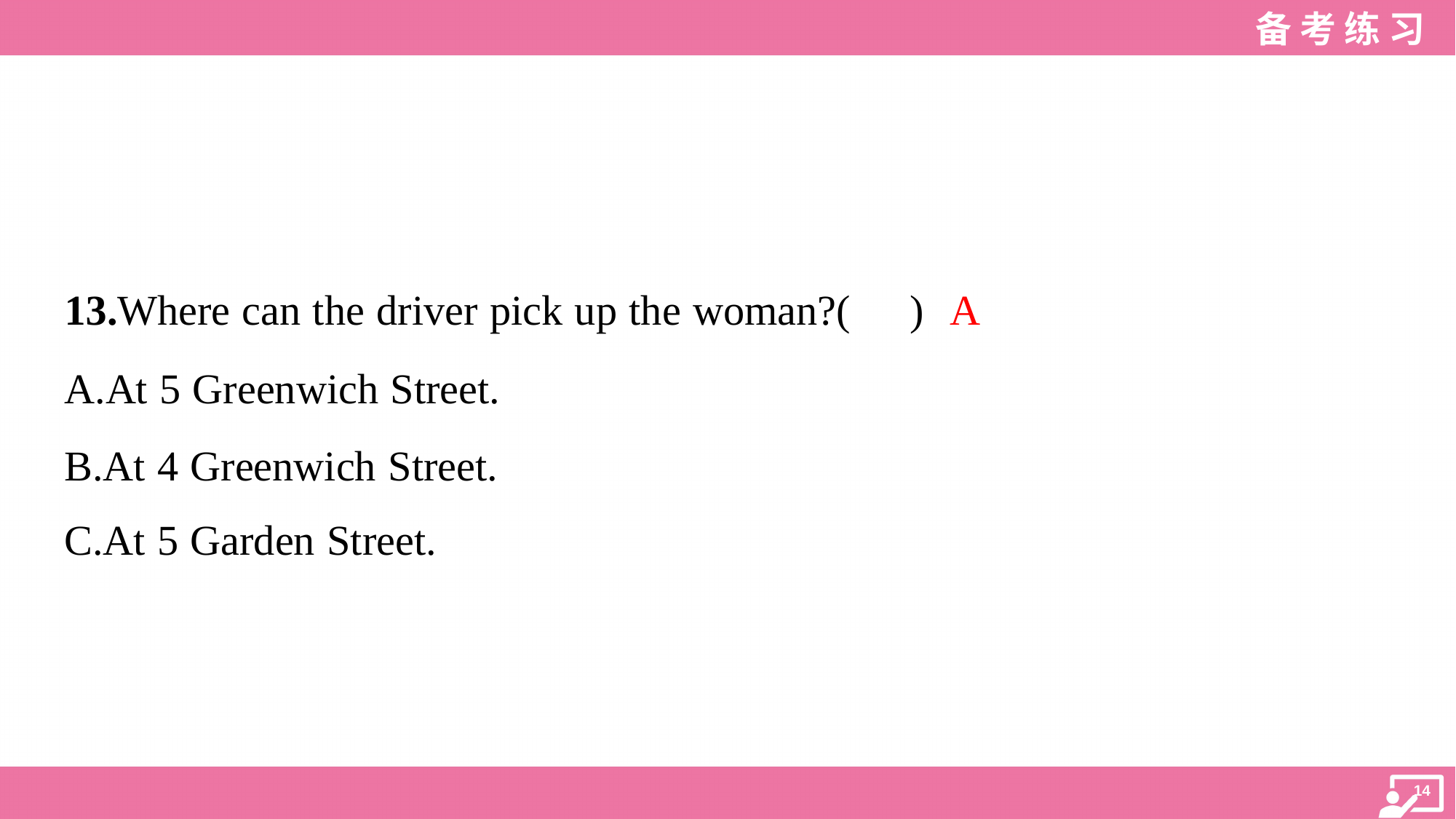

A
13.Where can the driver pick up the woman?(     )
A.At 5 Greenwich Street.
B.At 4 Greenwich Street.
C.At 5 Garden Street.